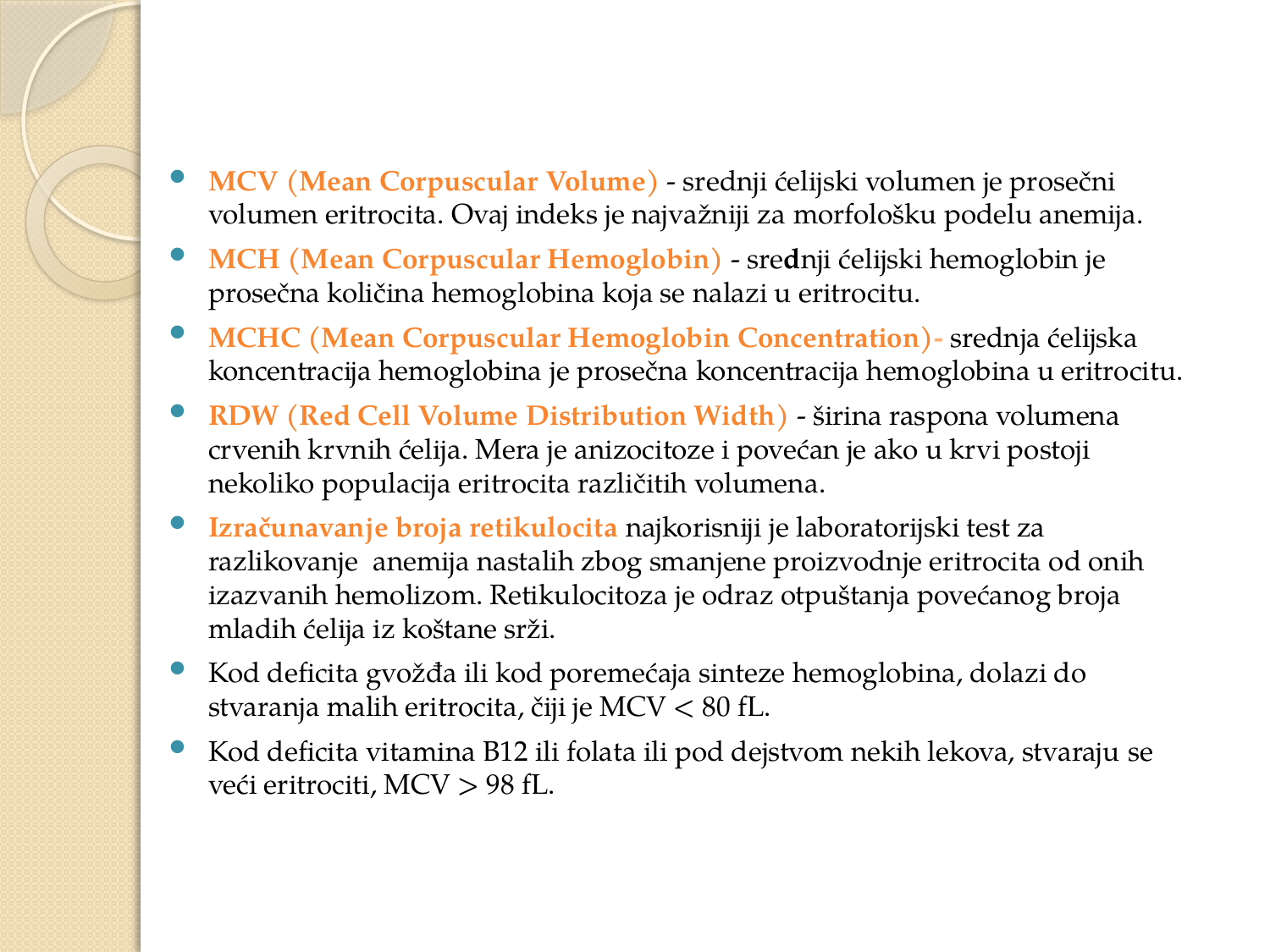

MCV (Mean Corpuscular Volume) - srednji ćelijski volumen je prosečni volumen eritrocita. Ovaj indeks je najvažniji za morfološku podelu anemija.
MCH (Mean Corpuscular Hemoglobin) - srednji ćelijski hemoglobin je prosečna količina hemoglobina koja se nalazi u eritrocitu.
MCHC (Mean Corpuscular Hemoglobin Concentration)- srednja ćelijska koncentracija hemoglobina je prosečna koncentracija hemoglobina u eritrocitu.
RDW (Red Cell Volume Distribution Width) - širina raspona volumena crvenih krvnih ćelija. Mera je anizocitoze i povećan je ako u krvi postoji nekoliko populacija eritrocita različitih volumena.
Izračunavanje broja retikulocita najkorisniji je laboratorijski test za razlikovanje  anemija nastalih zbog smanjene proizvodnje eritrocita od onih izazvanih hemolizom. Retikulocitoza je odraz otpuštanja povećanog broja mladih ćelija iz koštane srži.
Kod deficita gvožđa ili kod poremećaja sinteze hemoglobina, dolazi do stvaranja malih eritrocita, čiji je MCV < 80 fL.
Kod deficita vitamina B12 ili folata ili pod dejstvom nekih lekova, stvaraju se veći eritrociti, MCV > 98 fL.